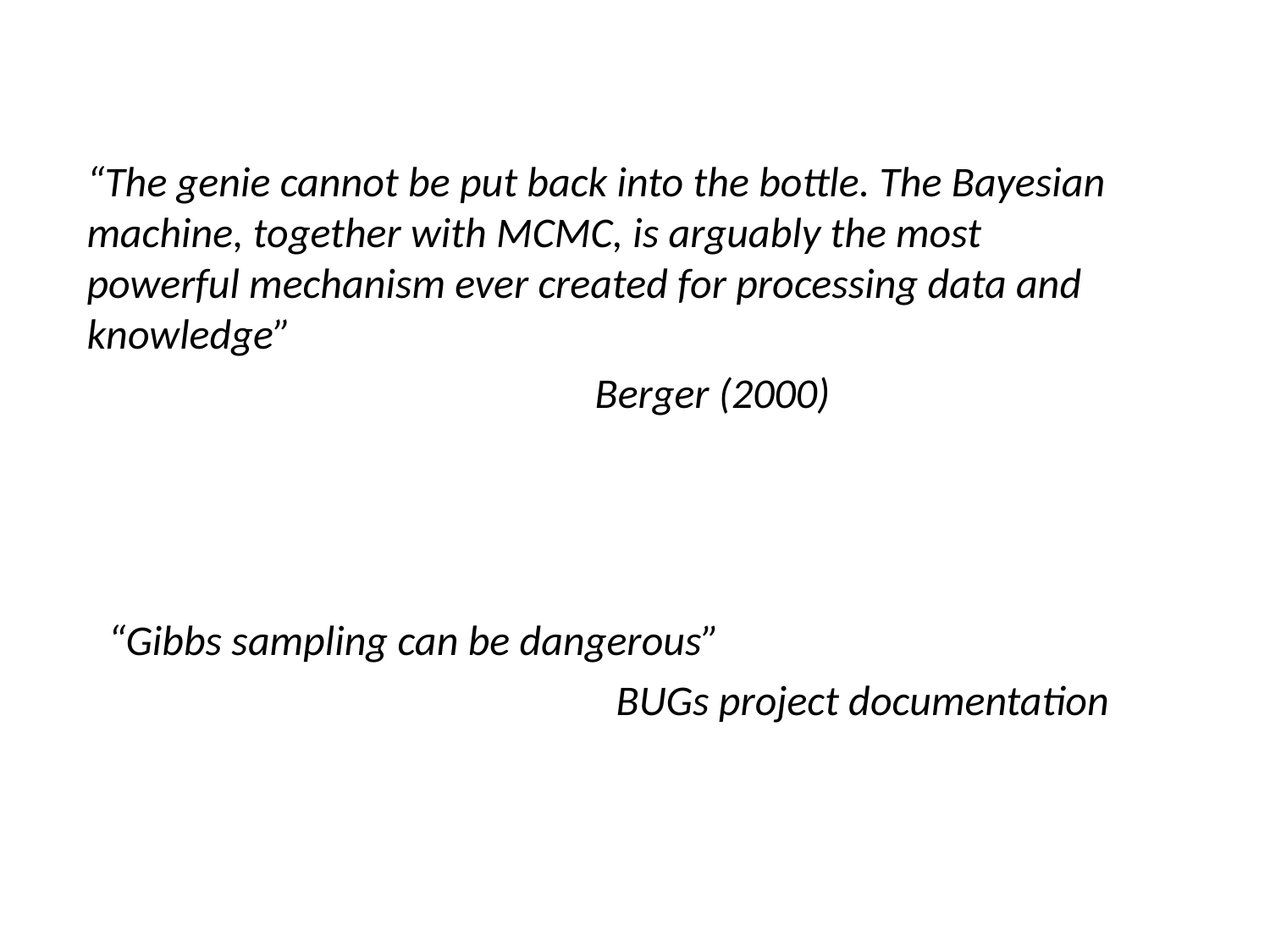

“The genie cannot be put back into the bottle. The Bayesian machine, together with MCMC, is arguably the most powerful mechanism ever created for processing data and knowledge”
				Berger (2000)
“Gibbs sampling can be dangerous”
				BUGs project documentation